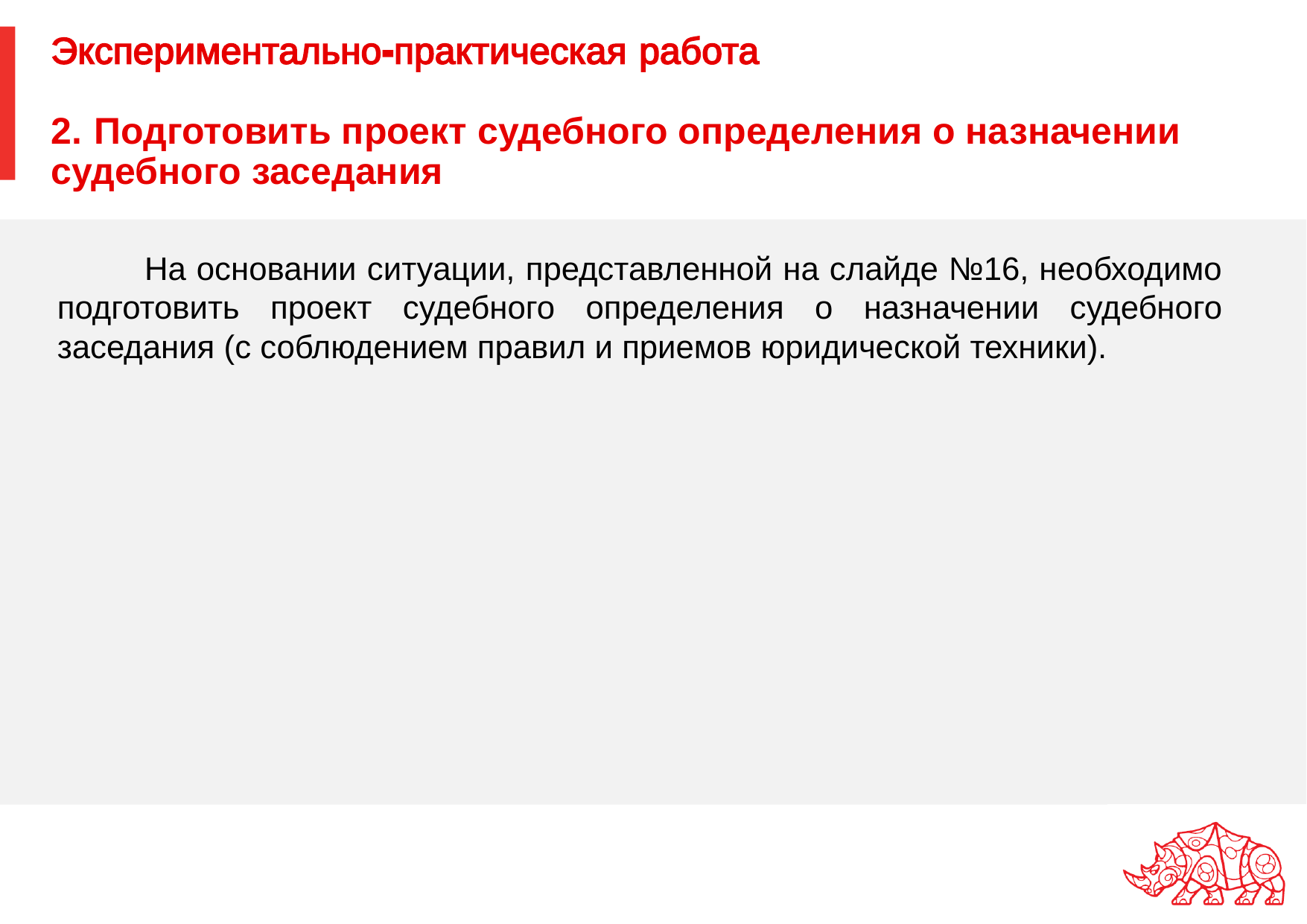

# Экспериментально-практическая работа 2. Подготовить проект судебного определения о назначении судебного заседания
На основании ситуации, представленной на слайде №16, необходимо подготовить проект судебного определения о назначении судебного заседания (с соблюдением правил и приемов юридической техники).